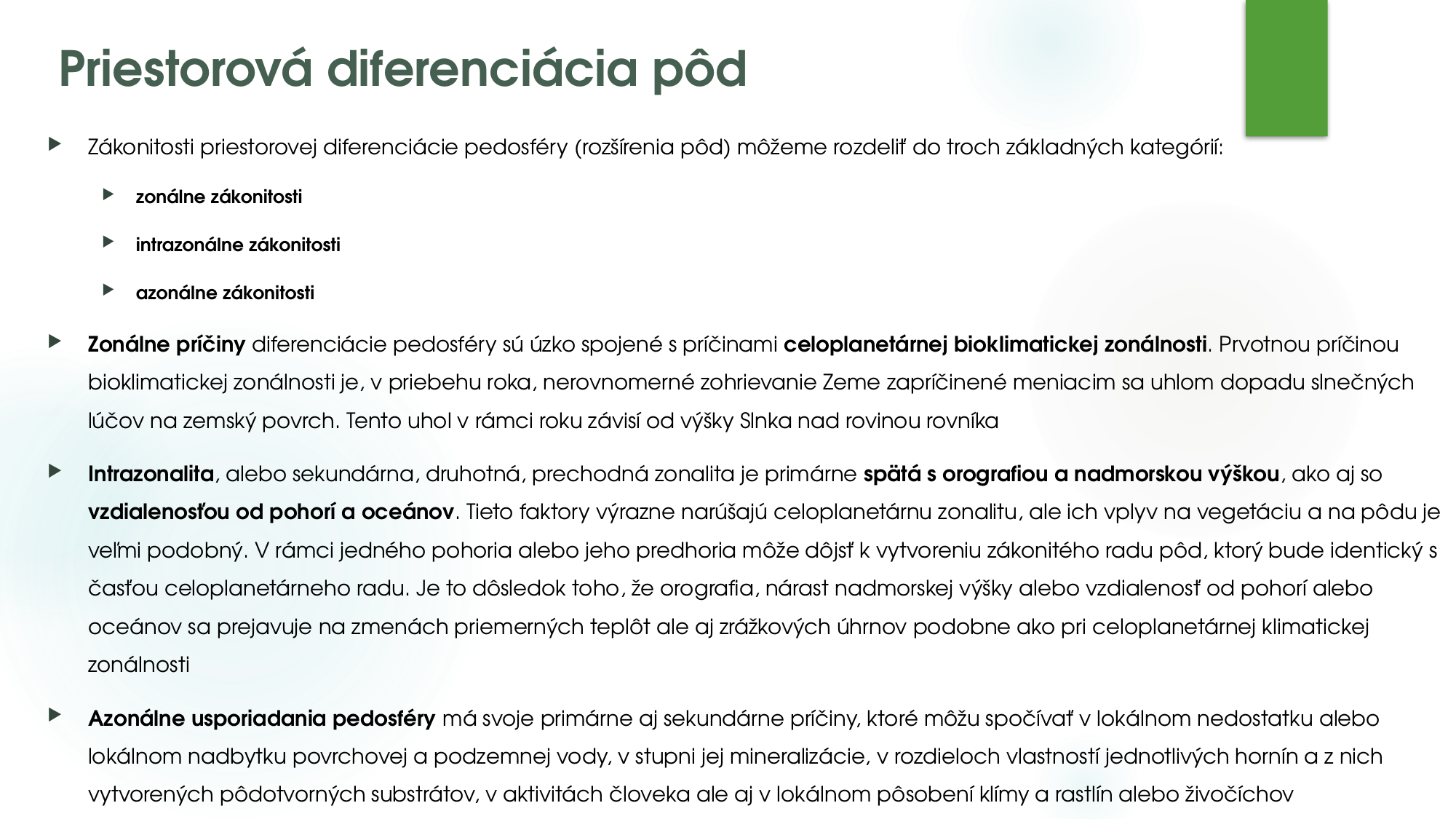

# Priestorová diferenciácia pôd
Zákonitosti priestorovej diferenciácie pedosféry (rozšírenia pôd) môžeme rozdeliť do troch základných kategórií:
zonálne zákonitosti
intrazonálne zákonitosti
azonálne zákonitosti
Zonálne príčiny diferenciácie pedosféry sú úzko spojené s príčinami celoplanetárnej bioklimatickej zonálnosti. Prvotnou príčinou bioklimatickej zonálnosti je, v priebehu roka, nerovnomerné zohrievanie Zeme zapríčinené meniacim sa uhlom dopadu slnečných lúčov na zemský povrch. Tento uhol v rámci roku závisí od výšky Slnka nad rovinou rovníka
Intrazonalita, alebo sekundárna, druhotná, prechodná zonalita je primárne spätá s orografiou a nadmorskou výškou, ako aj so vzdialenosťou od pohorí a oceánov. Tieto faktory výrazne narúšajú celoplanetárnu zonalitu, ale ich vplyv na vegetáciu a na pôdu je veľmi podobný. V rámci jedného pohoria alebo jeho predhoria môže dôjsť k vytvoreniu zákonitého radu pôd, ktorý bude identický s časťou celoplanetárneho radu. Je to dôsledok toho, že orografia, nárast nadmorskej výšky alebo vzdialenosť od pohorí alebo oceánov sa prejavuje na zmenách priemerných teplôt ale aj zrážkových úhrnov podobne ako pri celoplanetárnej klimatickej zonálnosti
Azonálne usporiadania pedosféry má svoje primárne aj sekundárne príčiny, ktoré môžu spočívať v lokálnom nedostatku alebo lokálnom nadbytku povrchovej a podzemnej vody, v stupni jej mineralizácie, v rozdieloch vlastností jednotlivých hornín a z nich vytvorených pôdotvorných substrátov, v aktivitách človeka ale aj v lokálnom pôsobení klímy a rastlín alebo živočíchov